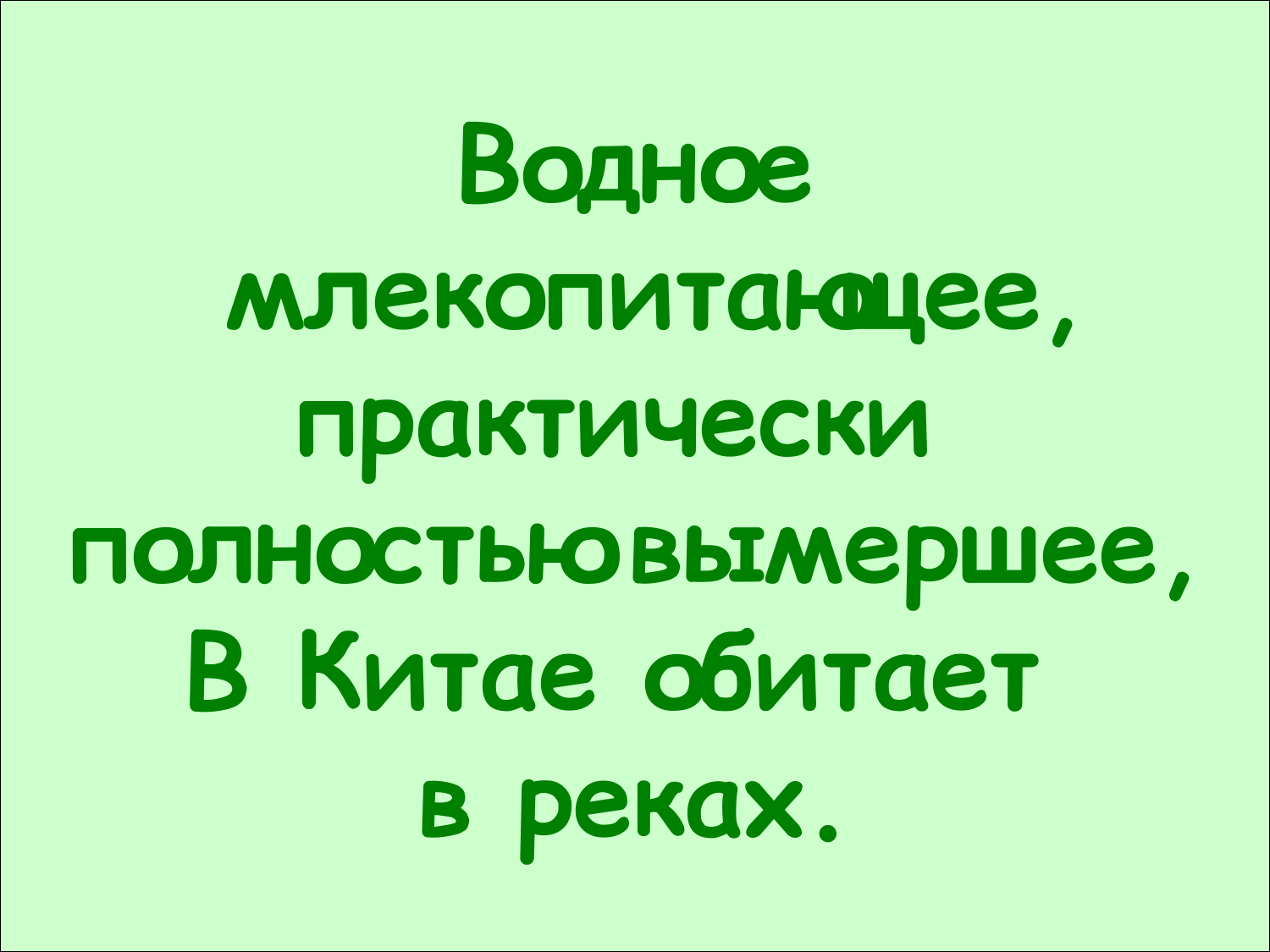

Водное
 млекопитающее,
практически
полностью вымершее,
В Китае обитает
в реках.